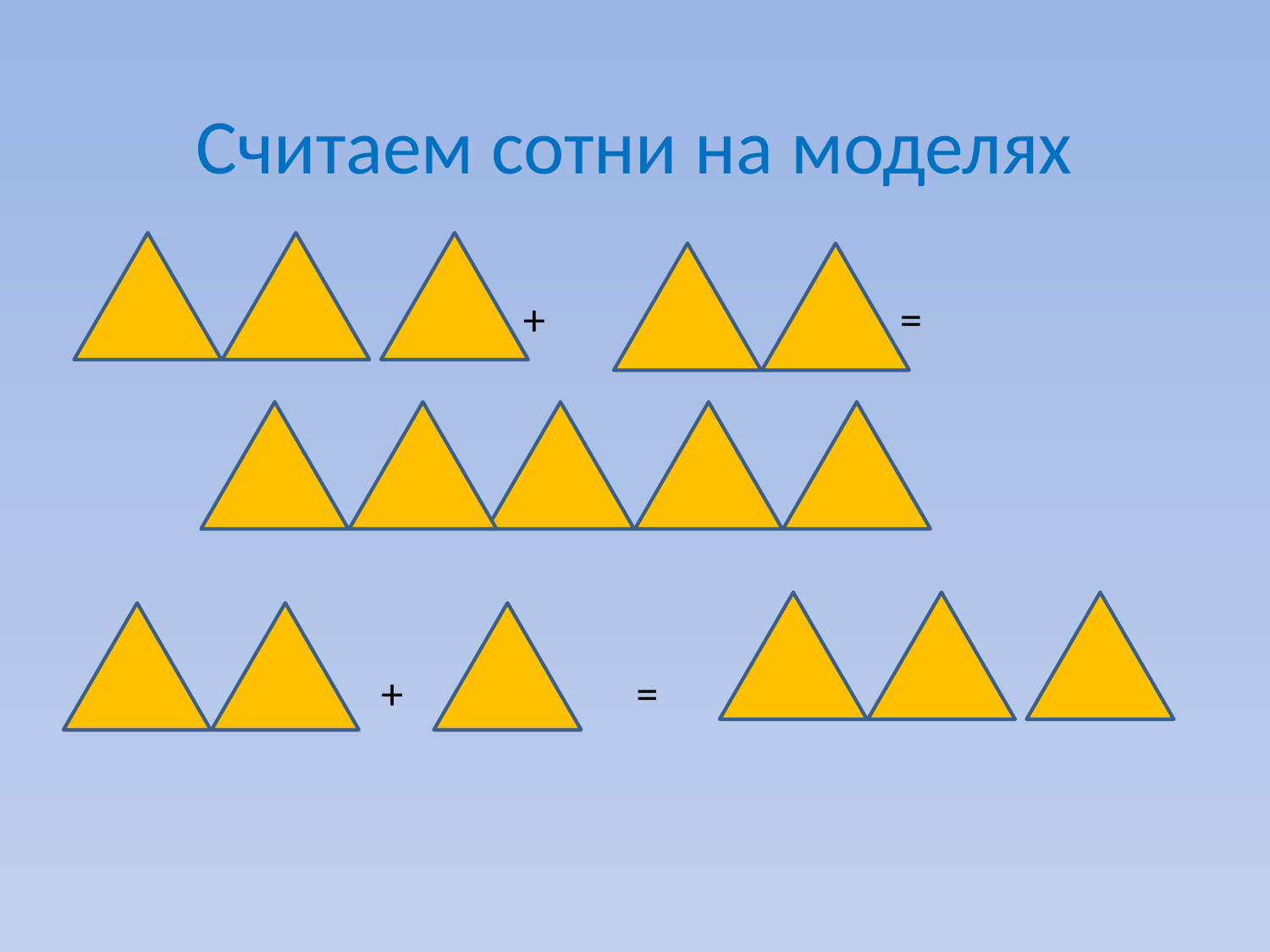

# Считаем сотни на моделях

                                            +                                   =

                              +                       =